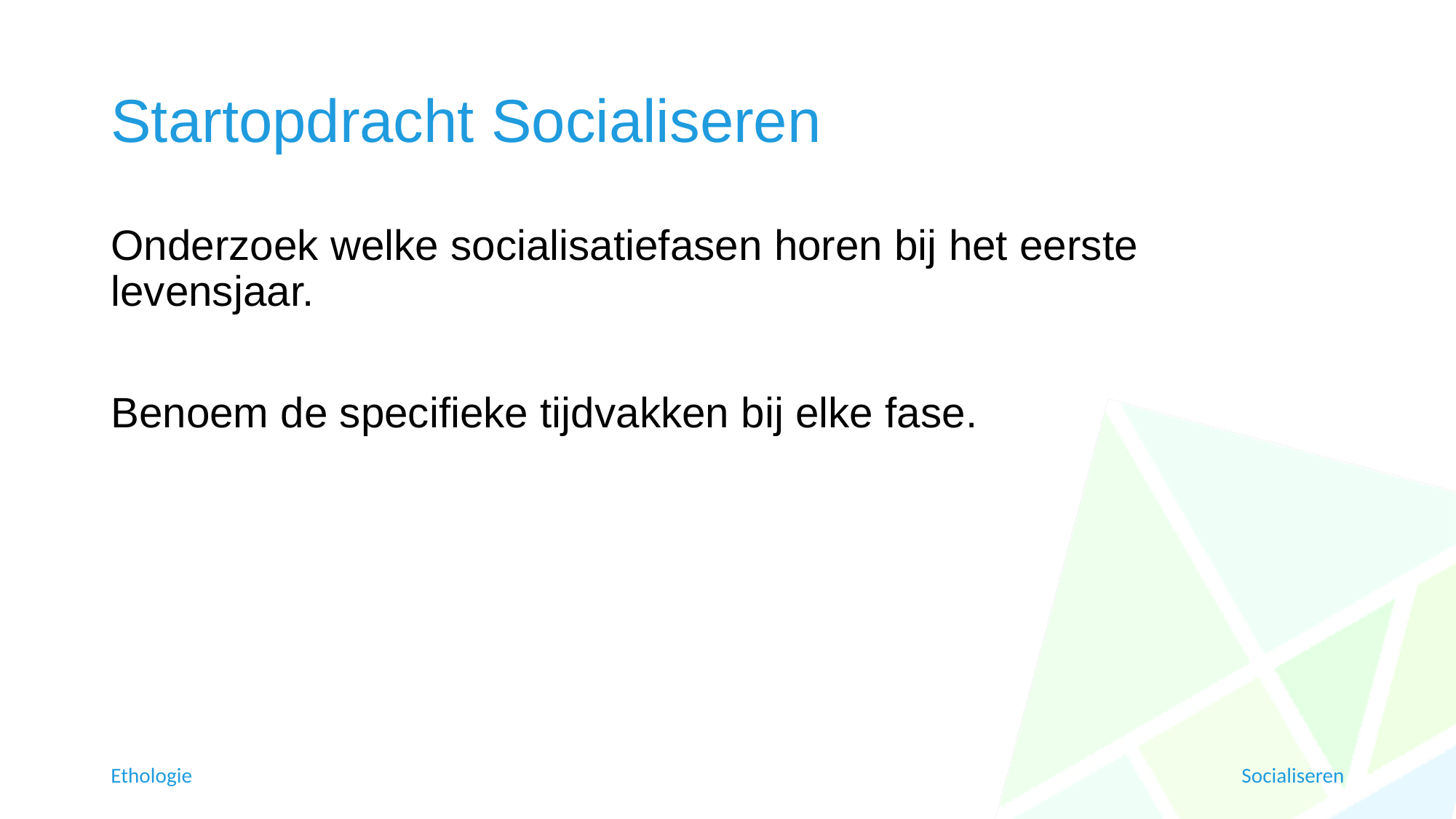

# Startopdracht Socialiseren
Onderzoek welke socialisatiefasen horen bij het eerste levensjaar.

Benoem de specifieke tijdvakken bij elke fase.

Ethologie
Socialiseren